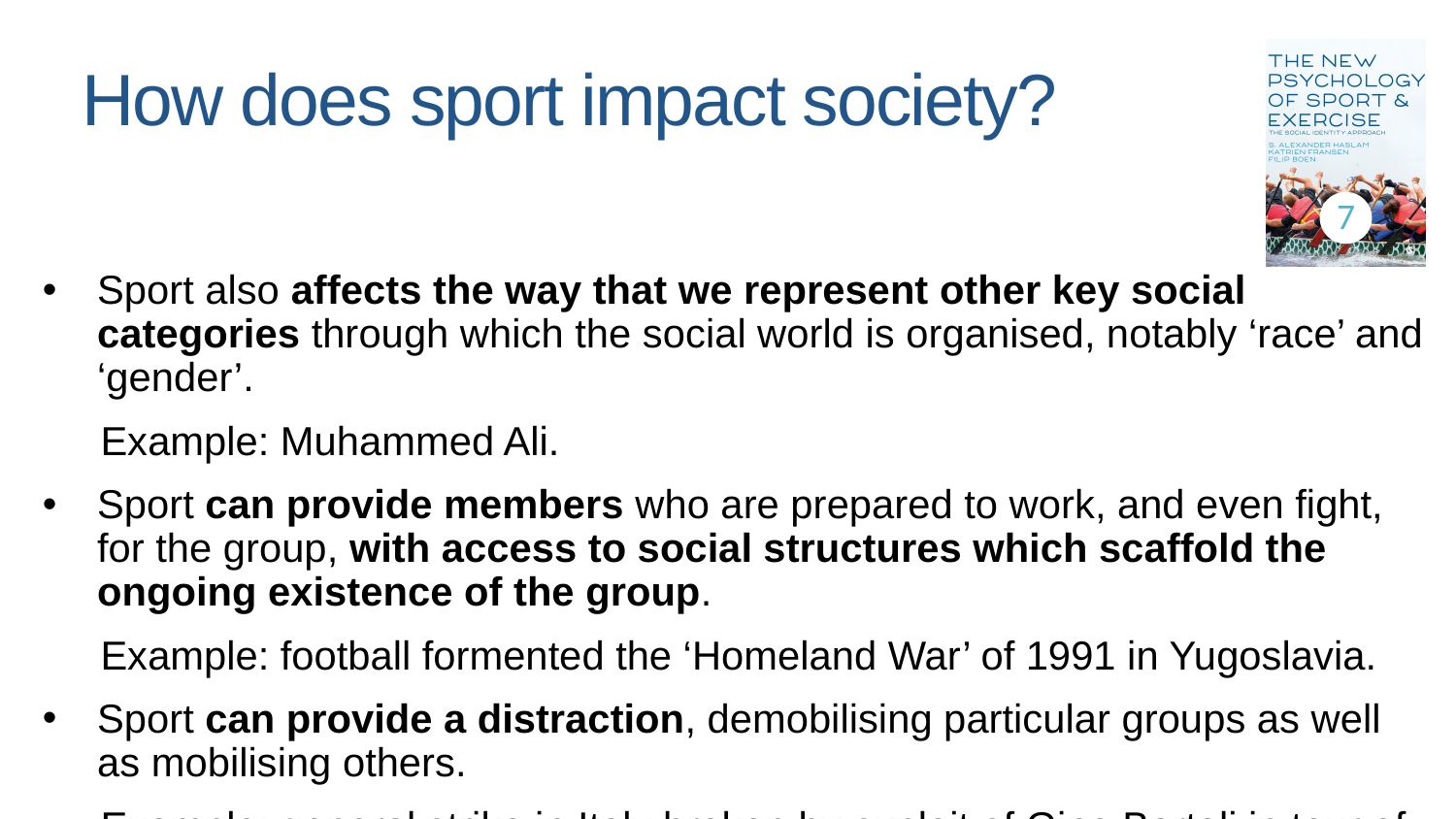

# How does sport impact society?
7
Sport also affects the way that we represent other key social categories through which the social world is organised, notably ‘race’ and ‘gender’.
Example: Muhammed Ali.
Sport can provide members who are prepared to work, and even fight, for the group, with access to social structures which scaffold the ongoing existence of the group.
Example: football formented the ‘Homeland War’ of 1991 in Yugoslavia.
Sport can provide a distraction, demobilising particular groups as well as mobilising others.
Example: general strike in Italy broken by exploit of Gino Bartali in tour of 1948.